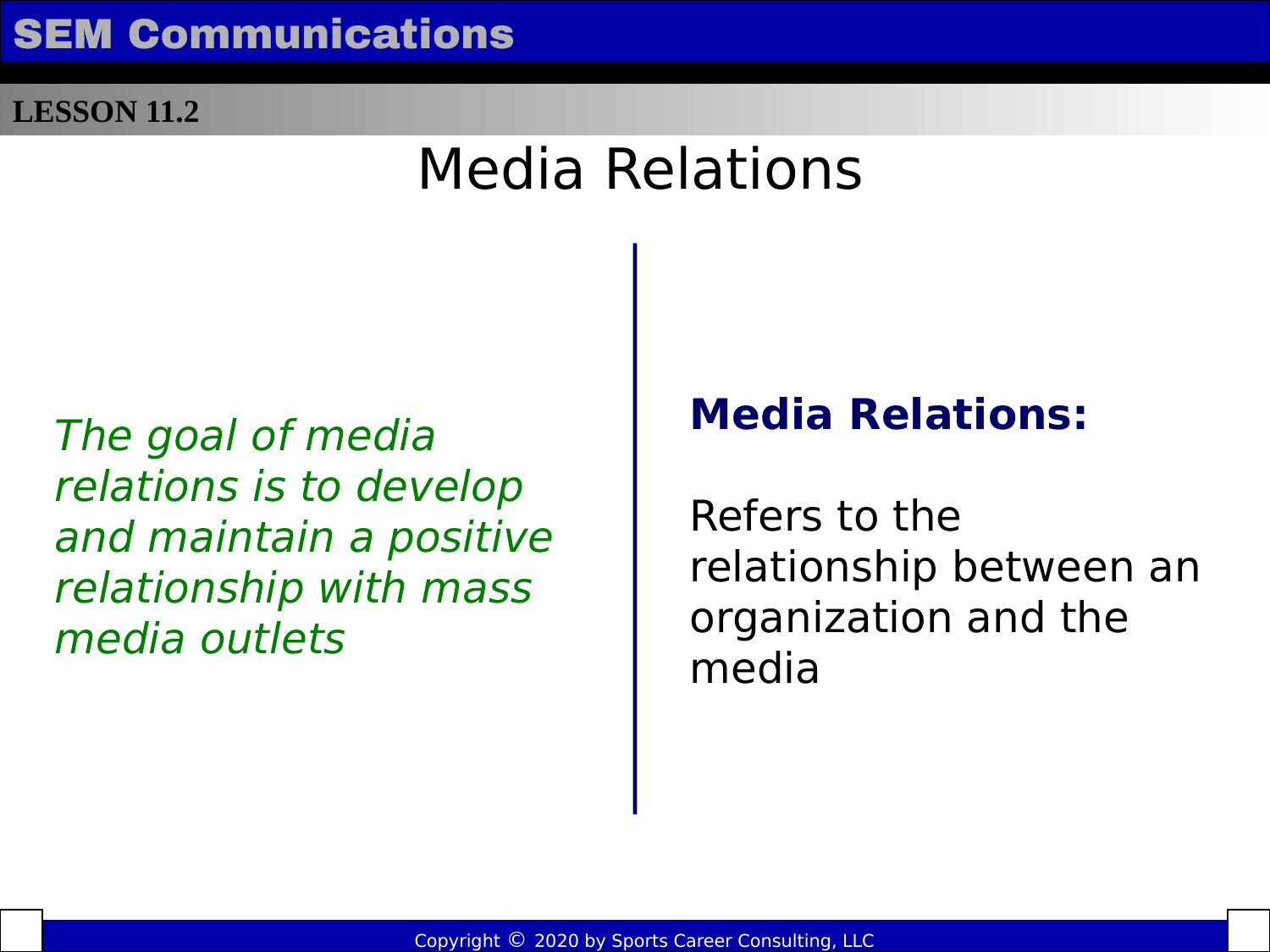

SEM Communications
LESSON 11.2
Media Relations

Media Relations:

Refers to the relationship between an organization and the media
The goal of media relations is to develop and maintain a positive relationship with mass media outlets
Copyright © 2020 by Sports Career Consulting, LLC